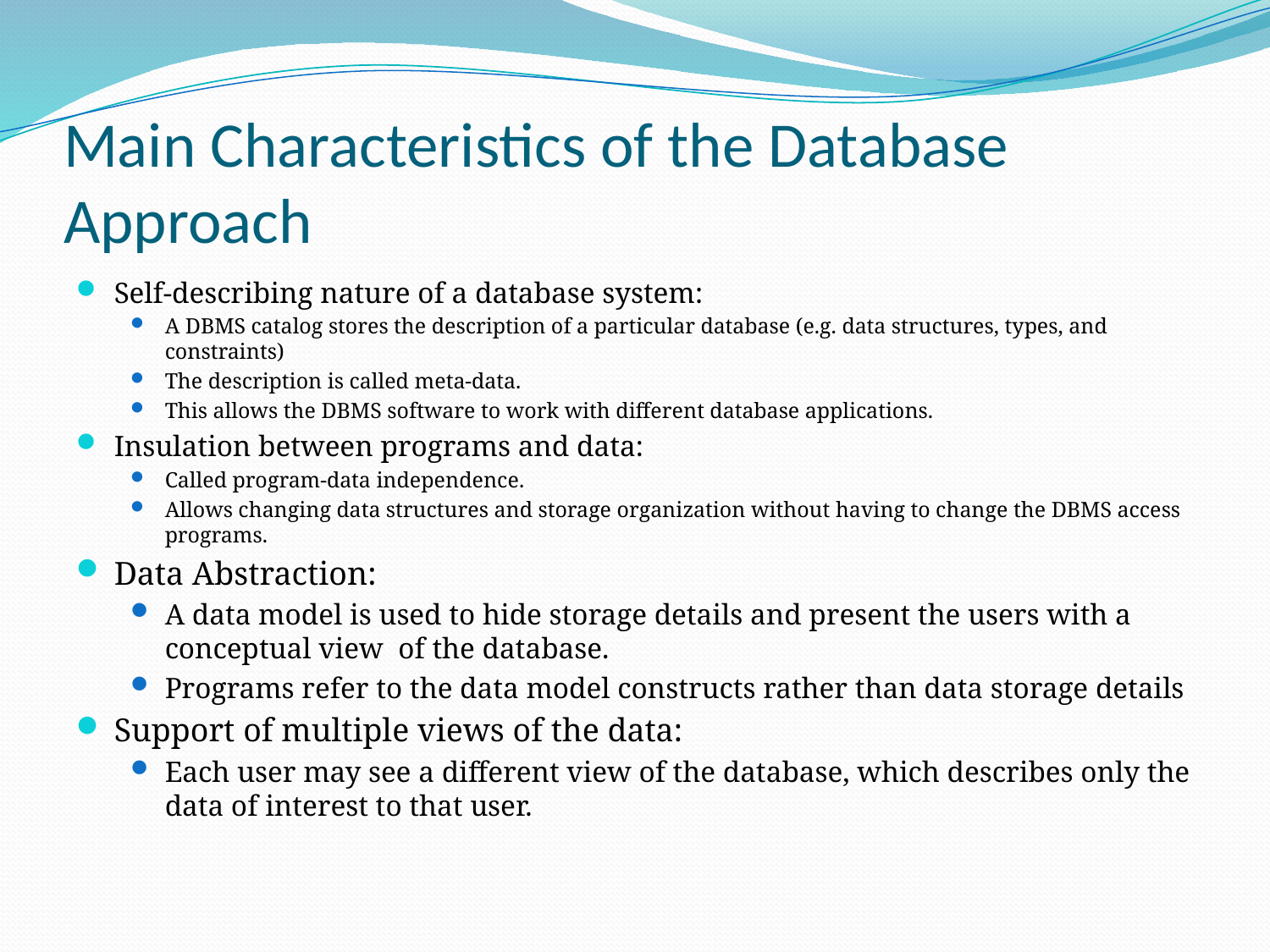

# Main Characteristics of the Database Approach
Self-describing nature of a database system:
A DBMS catalog stores the description of a particular database (e.g. data structures, types, and constraints)
The description is called meta-data.
This allows the DBMS software to work with different database applications.
Insulation between programs and data:
Called program-data independence.
Allows changing data structures and storage organization without having to change the DBMS access programs.
Data Abstraction:
A data model is used to hide storage details and present the users with a conceptual view  of the database.
Programs refer to the data model constructs rather than data storage details
Support of multiple views of the data:
Each user may see a different view of the database, which describes only the data of interest to that user.